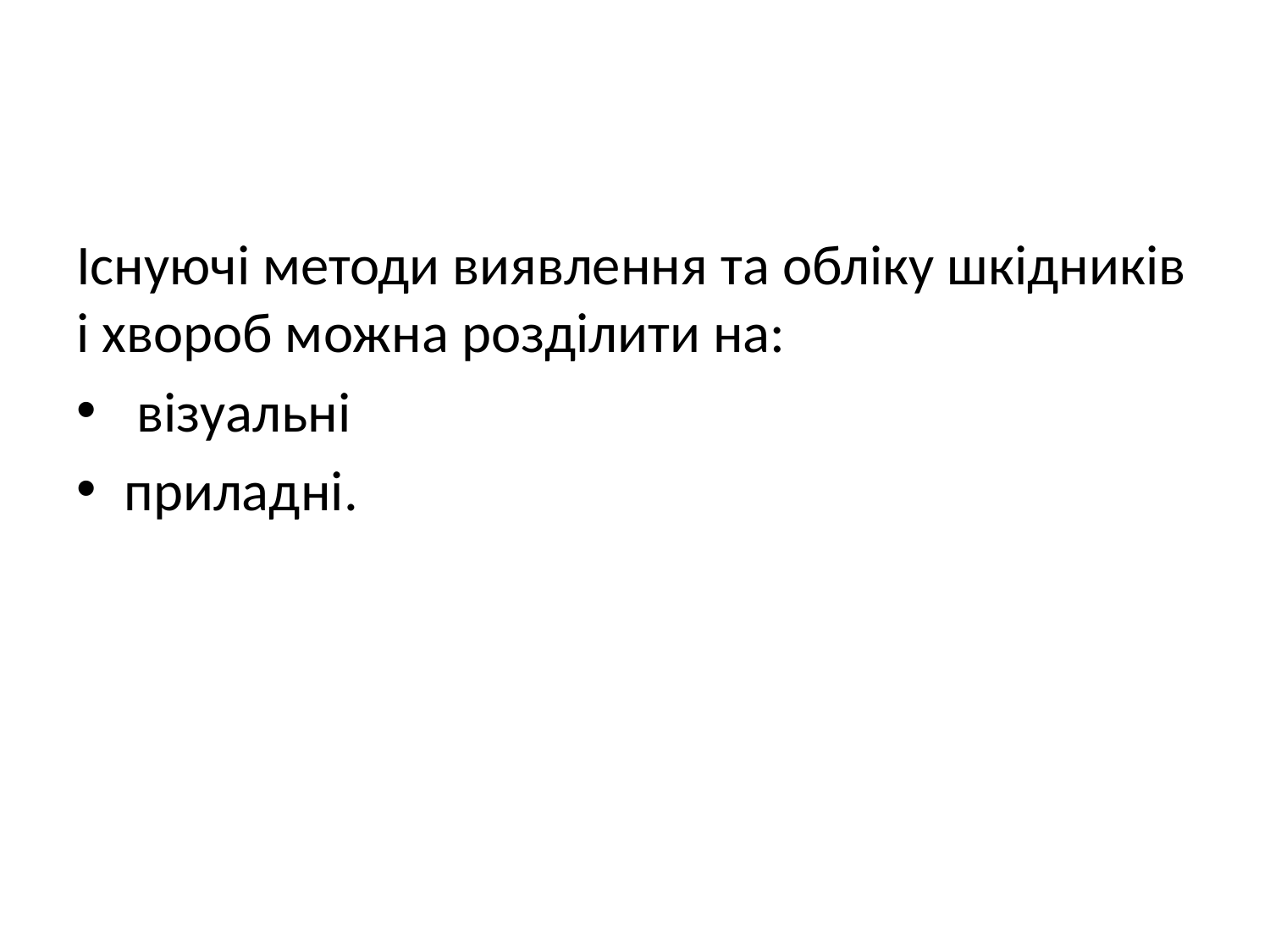

#
Існуючі методи виявлення та обліку шкідників і хвороб можна розділити на:
 візуальні
приладні.